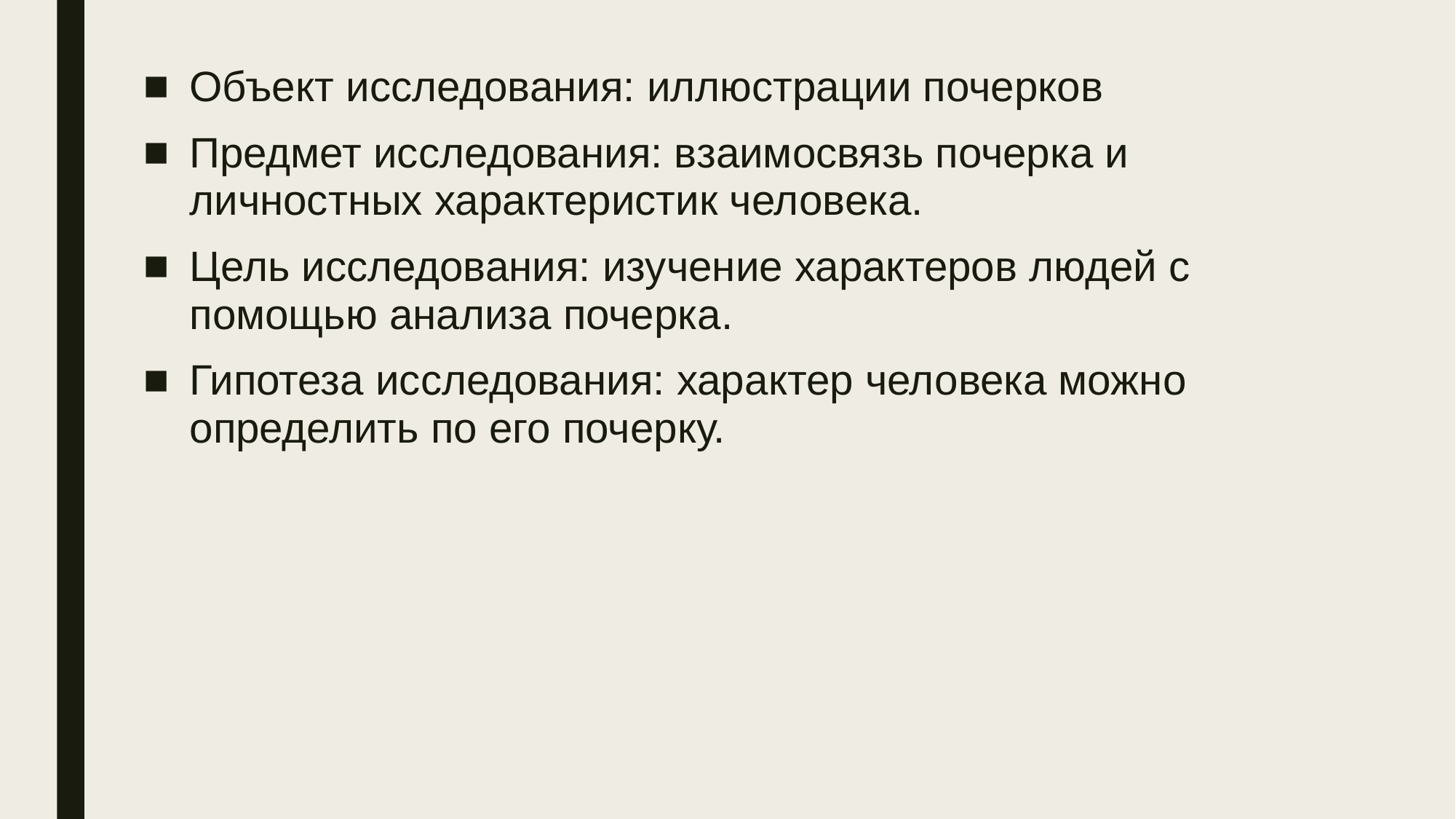

Объект исследования: иллюстрации почерков
Предмет исследования: взаимосвязь почерка и личностных характеристик человека.
Цель исследования: изучение характеров людей с помощью анализа почерка.
Гипотеза исследования: характер человека можно определить по его почерку.